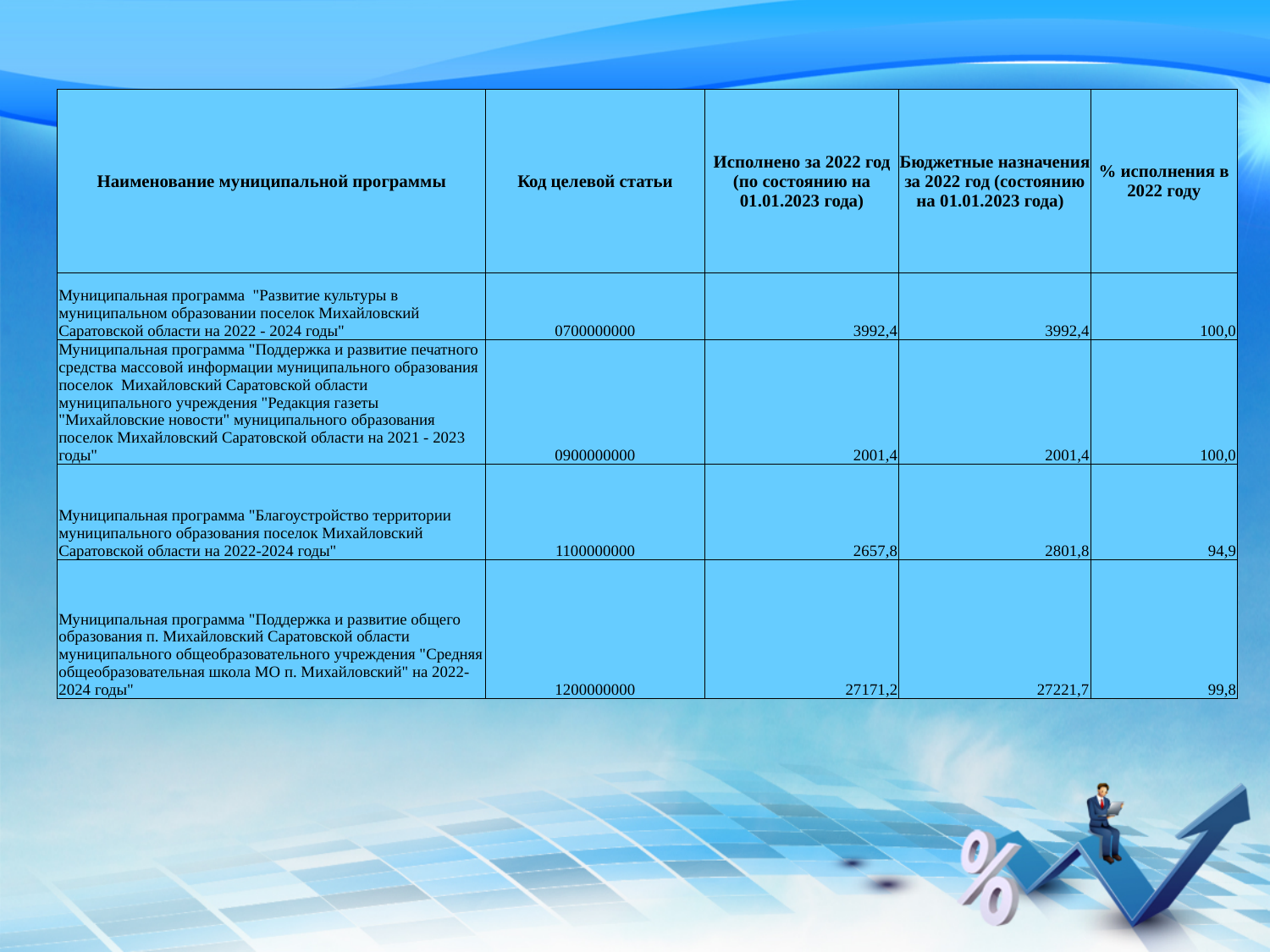

| Наименование муниципальной программы | Код целевой статьи | Исполнено за 2022 год (по состоянию на 01.01.2023 года) | Бюджетные назначения за 2022 год (состоянию на 01.01.2023 года) | % исполнения в 2022 году |
| --- | --- | --- | --- | --- |
| Муниципальная программа "Развитие культуры в муниципальном образовании поселок Михайловский Саратовской области на 2022 - 2024 годы" | 0700000000 | 3992,4 | 3992,4 | 100,0 |
| Муниципальная программа "Поддержка и развитие печатного средства массовой информации муниципального образования поселок Михайловский Саратовской области муниципального учреждения "Редакция газеты "Михайловские новости" муниципального образования поселок Михайловский Саратовской области на 2021 - 2023 годы" | 0900000000 | 2001,4 | 2001,4 | 100,0 |
| Муниципальная программа "Благоустройство территории муниципального образования поселок Михайловский Саратовской области на 2022-2024 годы" | 1100000000 | 2657,8 | 2801,8 | 94,9 |
| Муниципальная программа "Поддержка и развитие общего образования п. Михайловский Саратовской области муниципального общеобразовательного учреждения "Средняя общеобразовательная школа МО п. Михайловский" на 2022-2024 годы" | 1200000000 | 27171,2 | 27221,7 | 99,8 |